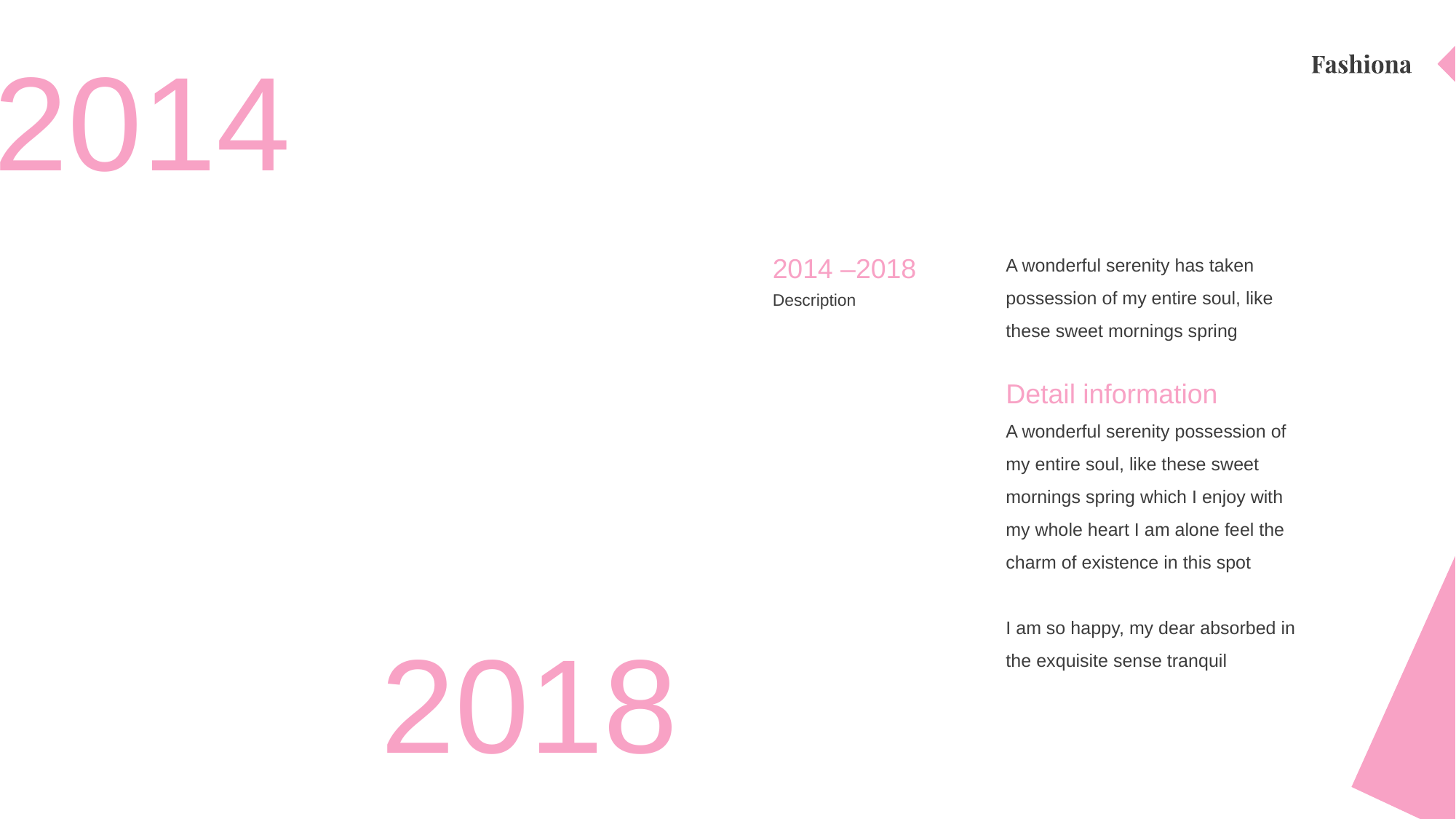

2014

A wonderful serenity has taken possession of my entire soul, like these sweet mornings spring
2014 –2018
Description
Detail information
A wonderful serenity possession of my entire soul, like these sweet mornings spring which I enjoy with my whole heart I am alone feel the charm of existence in this spot

I am so happy, my dear absorbed in the exquisite sense tranquil

2018